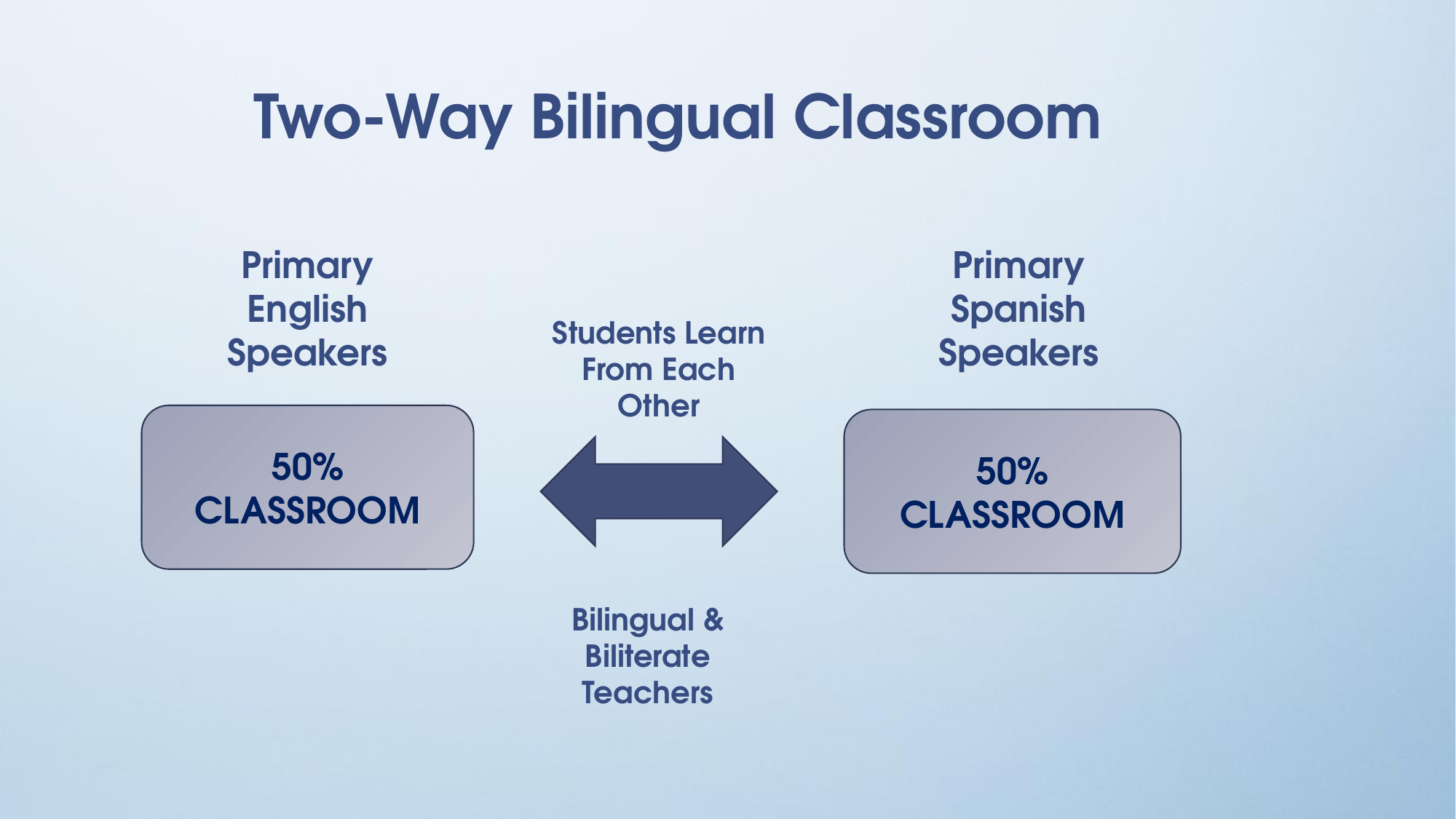

Two-Way Bilingual Classroom
Primary
English
Speakers
Primary Spanish
Speakers

Students Learn From Each Other
50%
CLASSROOM

50%
CLASSROOM

Bilingual & Biliterate Teachers